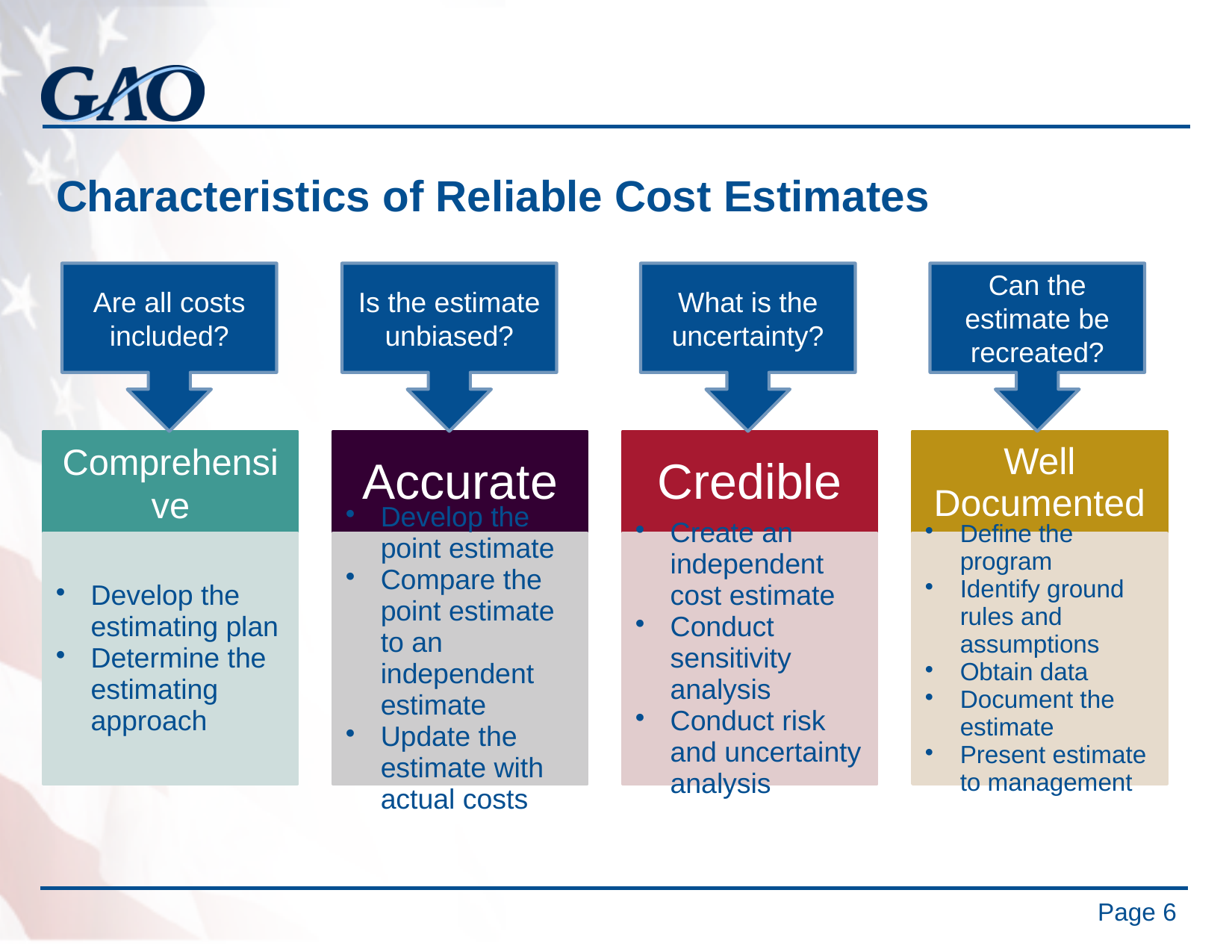

# Characteristics of Reliable Cost Estimates
Are all costs included?
Is the estimate unbiased?
What is the uncertainty?
Can the estimate be recreated?
Define the program
Identify ground rules and assumptions
Obtain data
Document the estimate
Present estimate to management
Comprehensive
Develop the estimating plan
Well Documented
Determine the estimating approach
Accurate
Develop the point estimate
Compare the point estimate to an independent estimate
Update the estimate with actual costs
Credible
Create an independent cost estimate
Conduct sensitivity analysis
Conduct risk and uncertainty analysis
Page 6